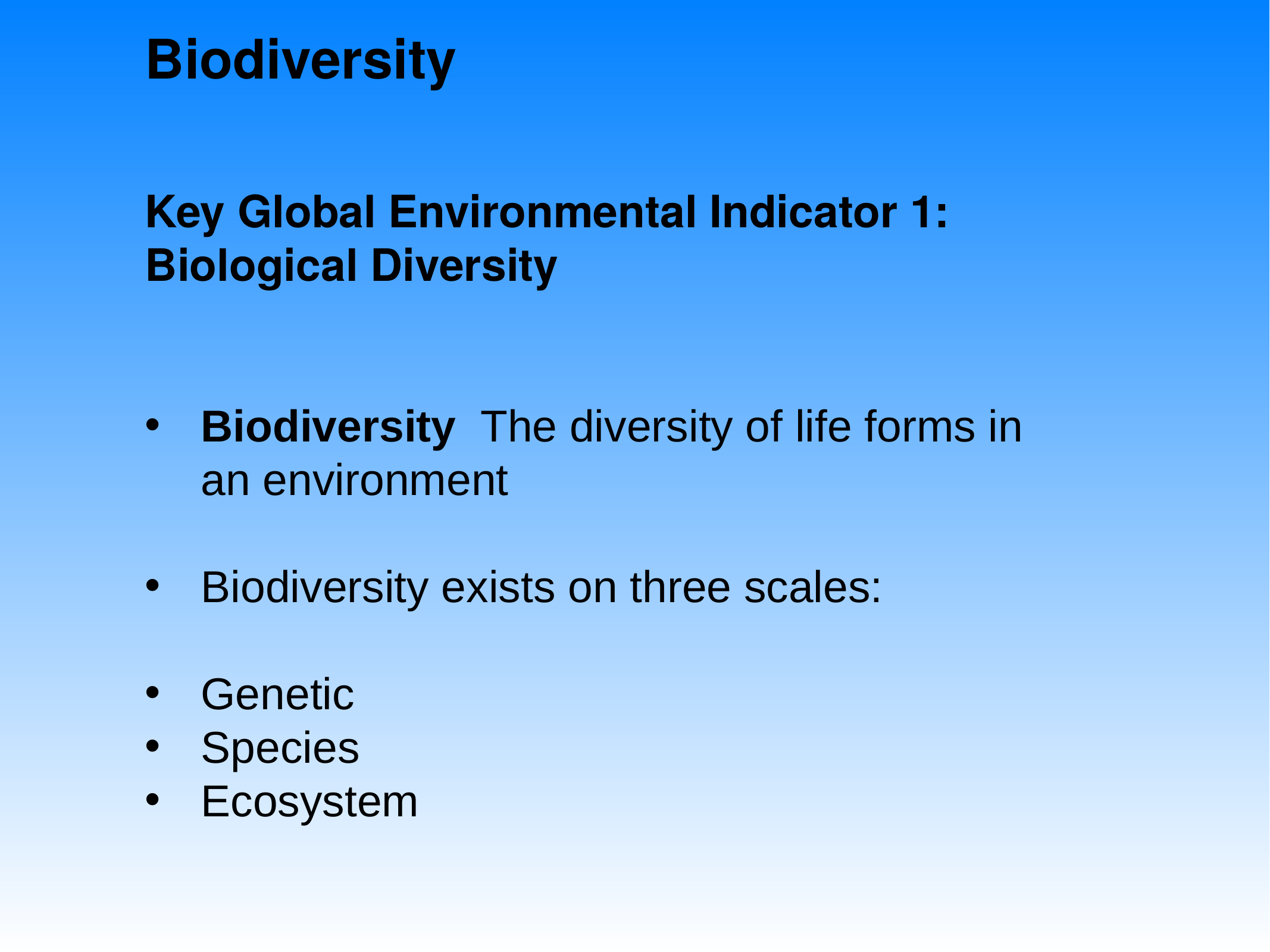

Biodiversity
Key Global Environmental Indicator 1: Biological Diversity

Biodiversity  The diversity of life forms in an environment

Biodiversity exists on three scales:

Genetic
Species
Ecosystem